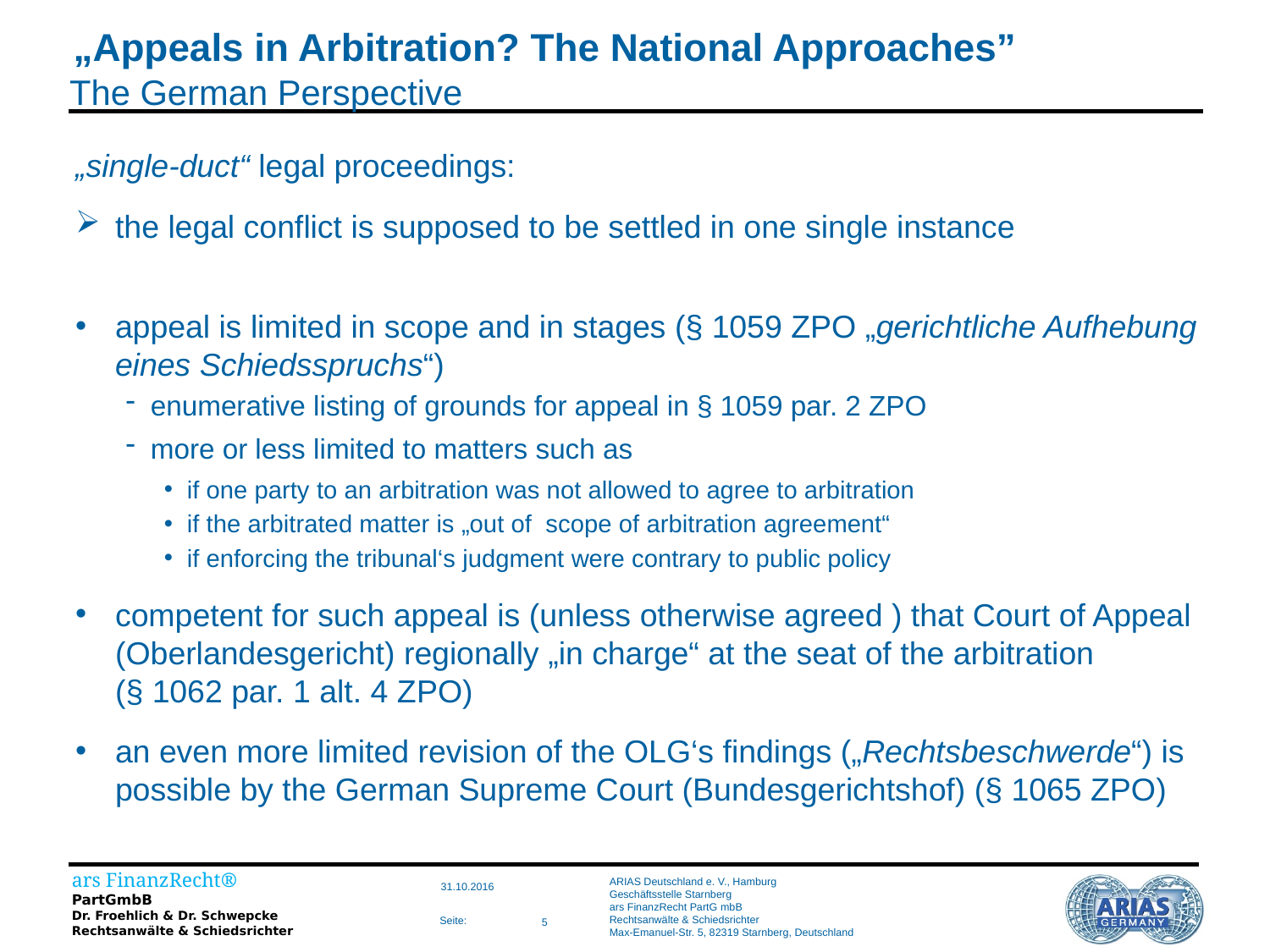

# „Appeals in Arbitration? The National Approaches”
The German Perspective
„single-duct“ legal proceedings:
the legal conflict is supposed to be settled in one single instance

appeal is limited in scope and in stages (§ 1059 ZPO „gerichtliche Aufhebung eines Schiedsspruchs“)
enumerative listing of grounds for appeal in § 1059 par. 2 ZPO
more or less limited to matters such as
if one party to an arbitration was not allowed to agree to arbitration
if the arbitrated matter is „out of  scope of arbitration agreement“
if enforcing the tribunal‘s judgment were contrary to public policy
competent for such appeal is (unless otherwise agreed ) that Court of Appeal (Oberlandesgericht) regionally „in charge“ at the seat of the arbitration
(§ 1062 par. 1 alt. 4 ZPO)
an even more limited revision of the OLG‘s findings („Rechtsbeschwerde“) is possible by the German Supreme Court (Bundesgerichtshof) (§ 1065 ZPO)